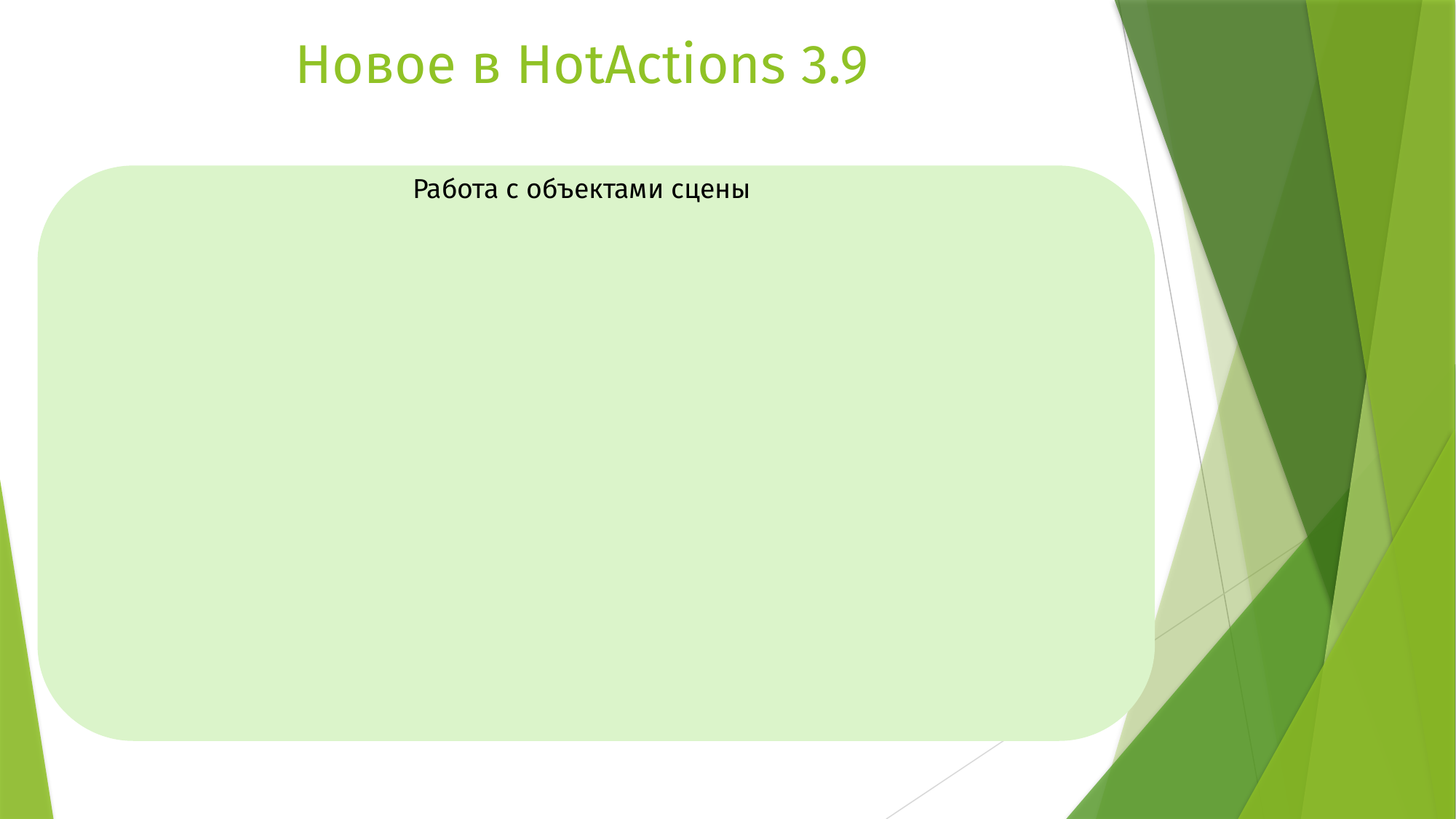

# Новое в HotActions 3.9

Работа с объектами сцены